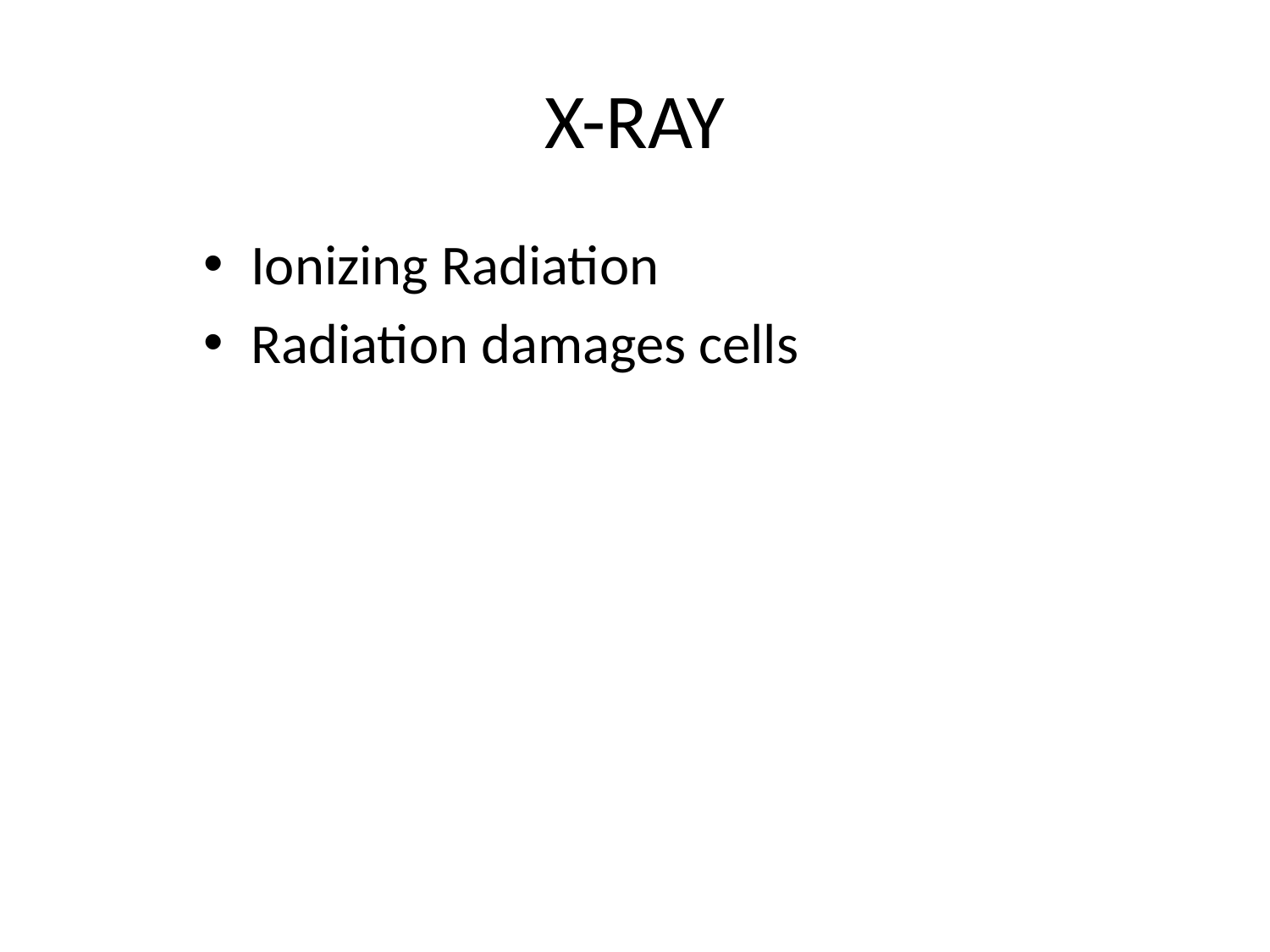

# X-RAY
Ionizing Radiation
Radiation damages cells